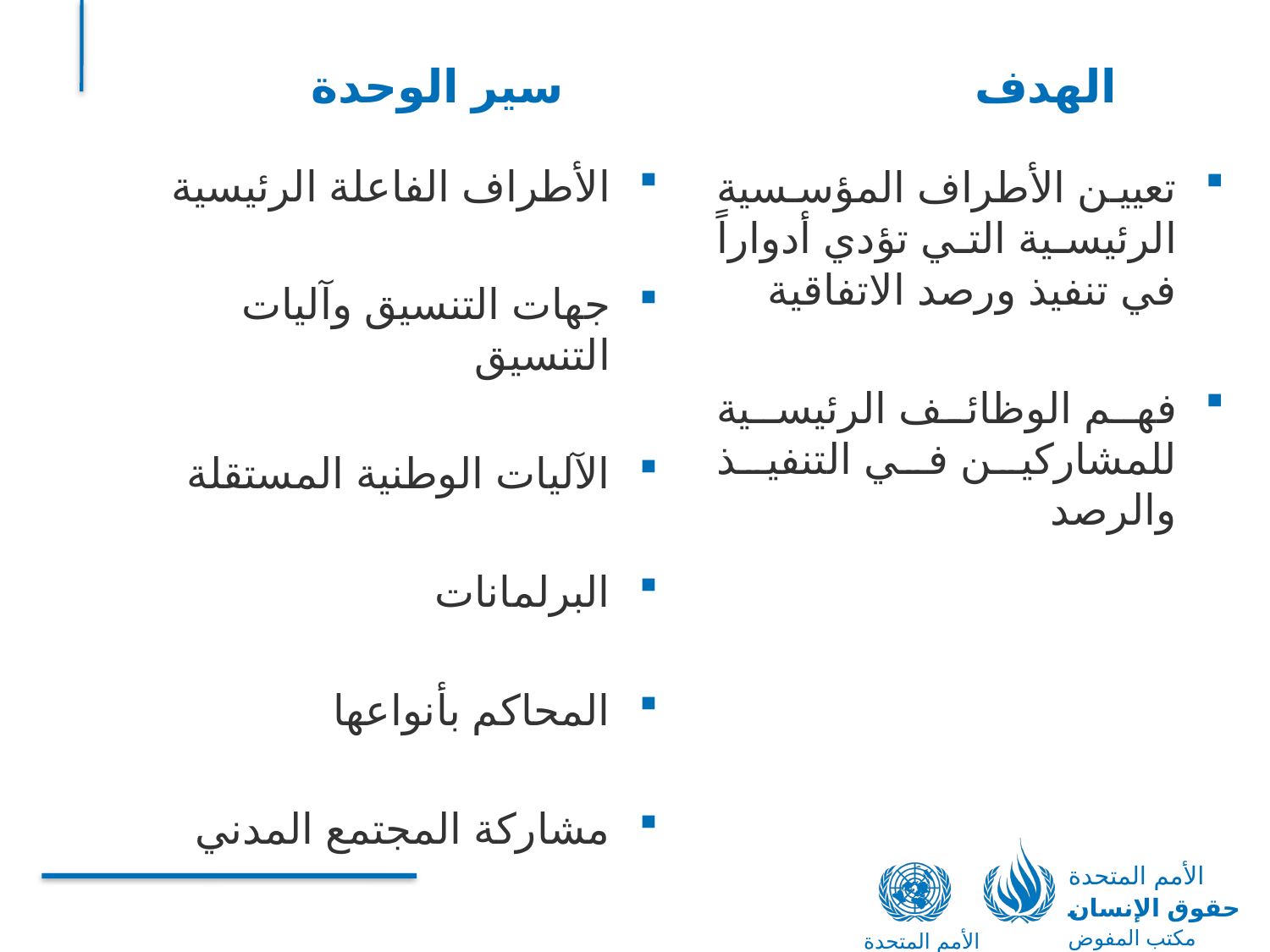

سير الوحدة
الهدف
الأطراف الفاعلة الرئيسية

جهات التنسيق وآليات التنسيق

الآليات الوطنية المستقلة

البرلمانات

المحاكم بأنواعها

مشاركة المجتمع المدني
تعيين الأطراف المؤسسية الرئيسية التي تؤدي أدواراً في تنفيذ ورصد الاتفاقية

فهم الوظائف الرئيسية للمشاركين في التنفيذ والرصد

الأمم المتحدة
حقوق الإنسان
مكتب المفوض السامي
الأمم المتحدة